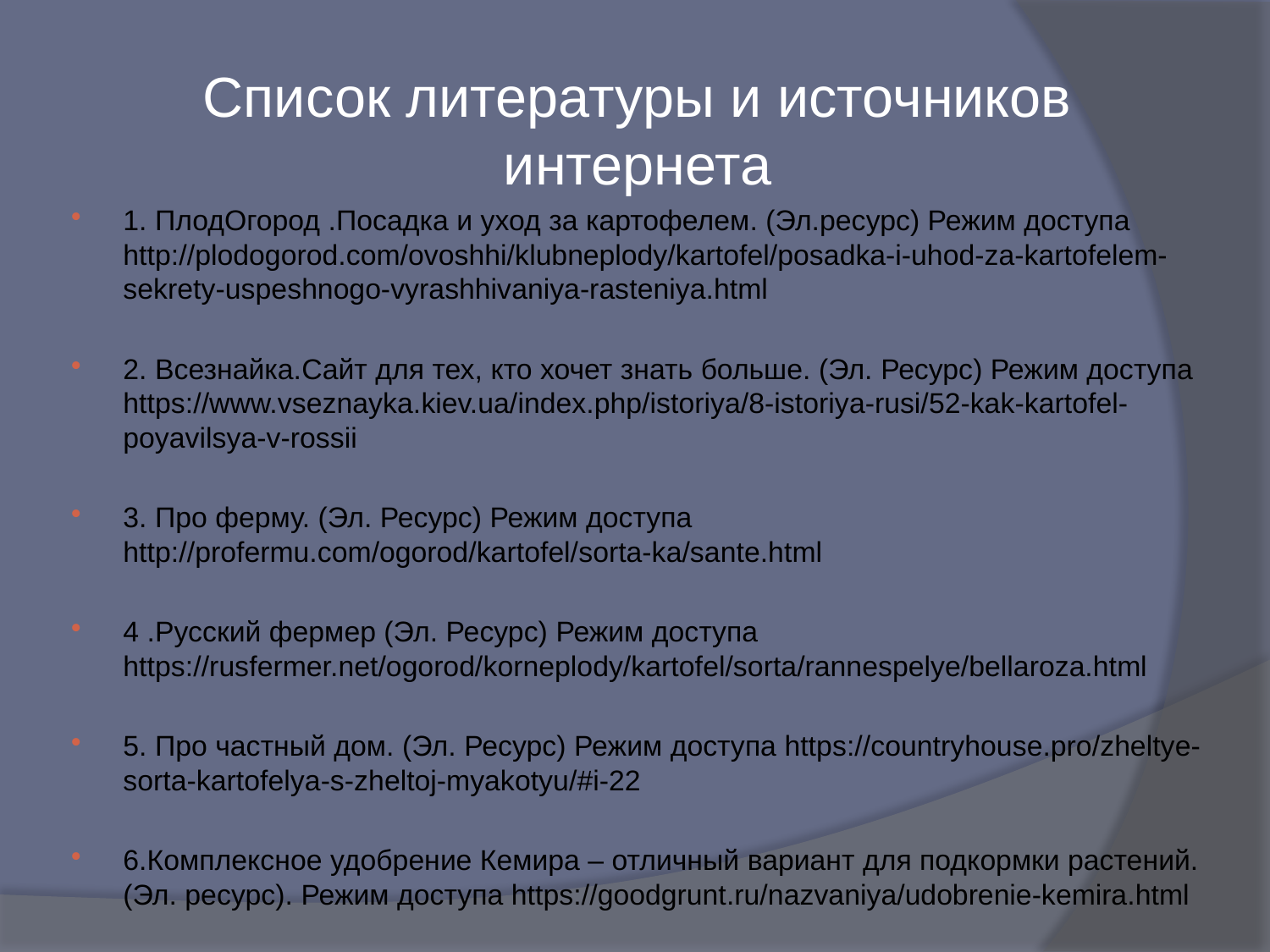

# Список литературы и источников интернета
1. ПлодОгород .Посадка и уход за картофелем. (Эл.ресурс) Режим доступа http://plodogorod.com/ovoshhi/klubneplody/kartofel/posadka-i-uhod-za-kartofelem-sekrety-uspeshnogo-vyrashhivaniya-rasteniya.html

2. Всезнайка.Сайт для тех, кто хочет знать больше. (Эл. Ресурс) Режим доступа https://www.vseznayka.kiev.ua/index.php/istoriya/8-istoriya-rusi/52-kak-kartofel-poyavilsya-v-rossii

3. Про ферму. (Эл. Ресурс) Режим доступа http://profermu.com/ogorod/kartofel/sorta-ka/sante.html

4 .Русский фермер (Эл. Ресурс) Режим доступа https://rusfermer.net/ogorod/korneplody/kartofel/sorta/rannespelye/bellaroza.html

5. Про частный дом. (Эл. Ресурс) Режим доступа https://countryhouse.pro/zheltye-sorta-kartofelya-s-zheltoj-myakotyu/#i-22

6.Комплексное удобрение Кемира – отличный вариант для подкормки растений. (Эл. ресурс). Режим доступа https://goodgrunt.ru/nazvaniya/udobrenie-kemira.html